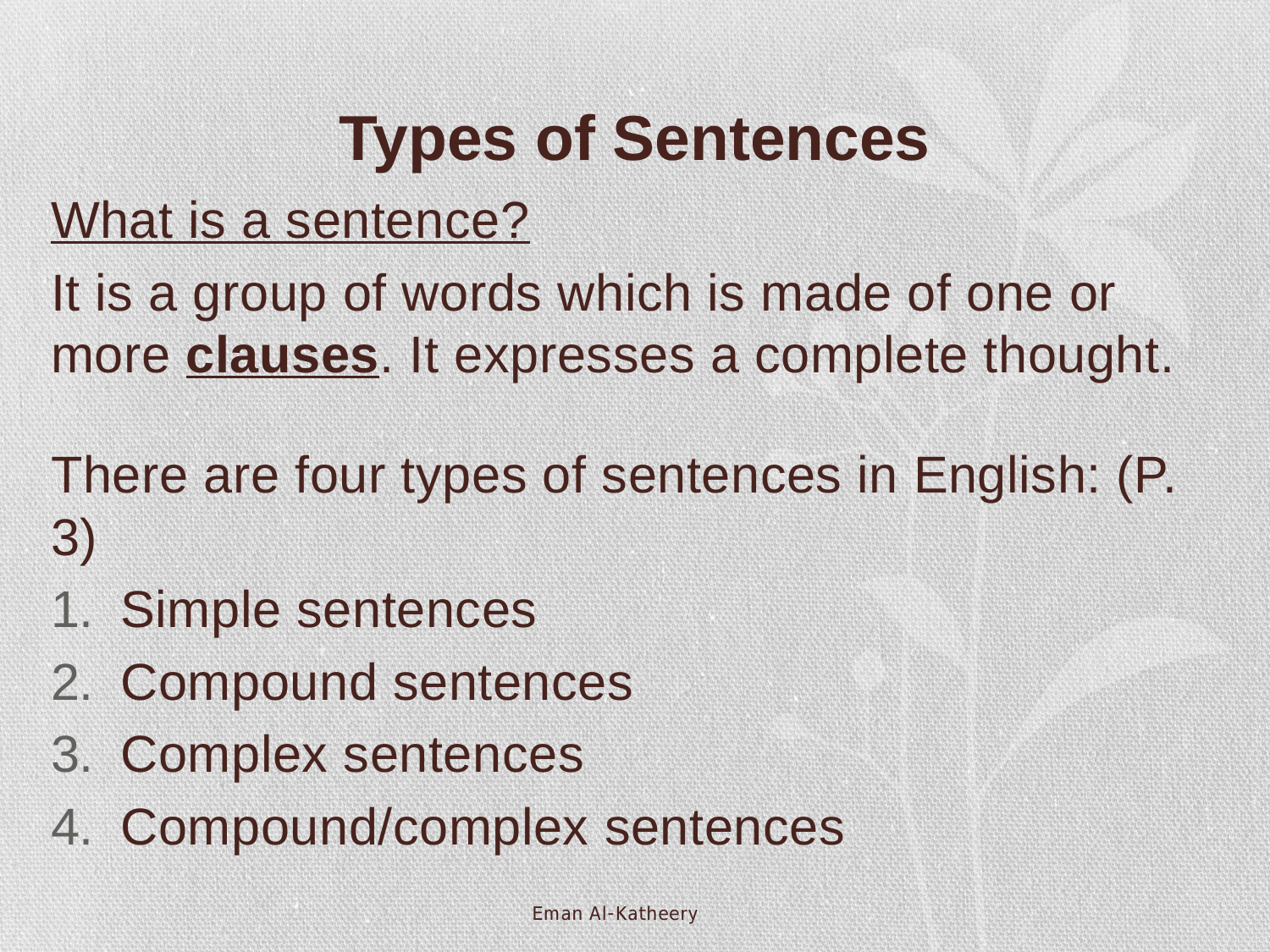

# Types of Sentences
What is a sentence?
It is a group of words which is made of one or more clauses. It expresses a complete thought.

There are four types of sentences in English: (P. 3)
Simple sentences
Compound sentences
Complex sentences
Compound/complex sentences
Eman Al-Katheery